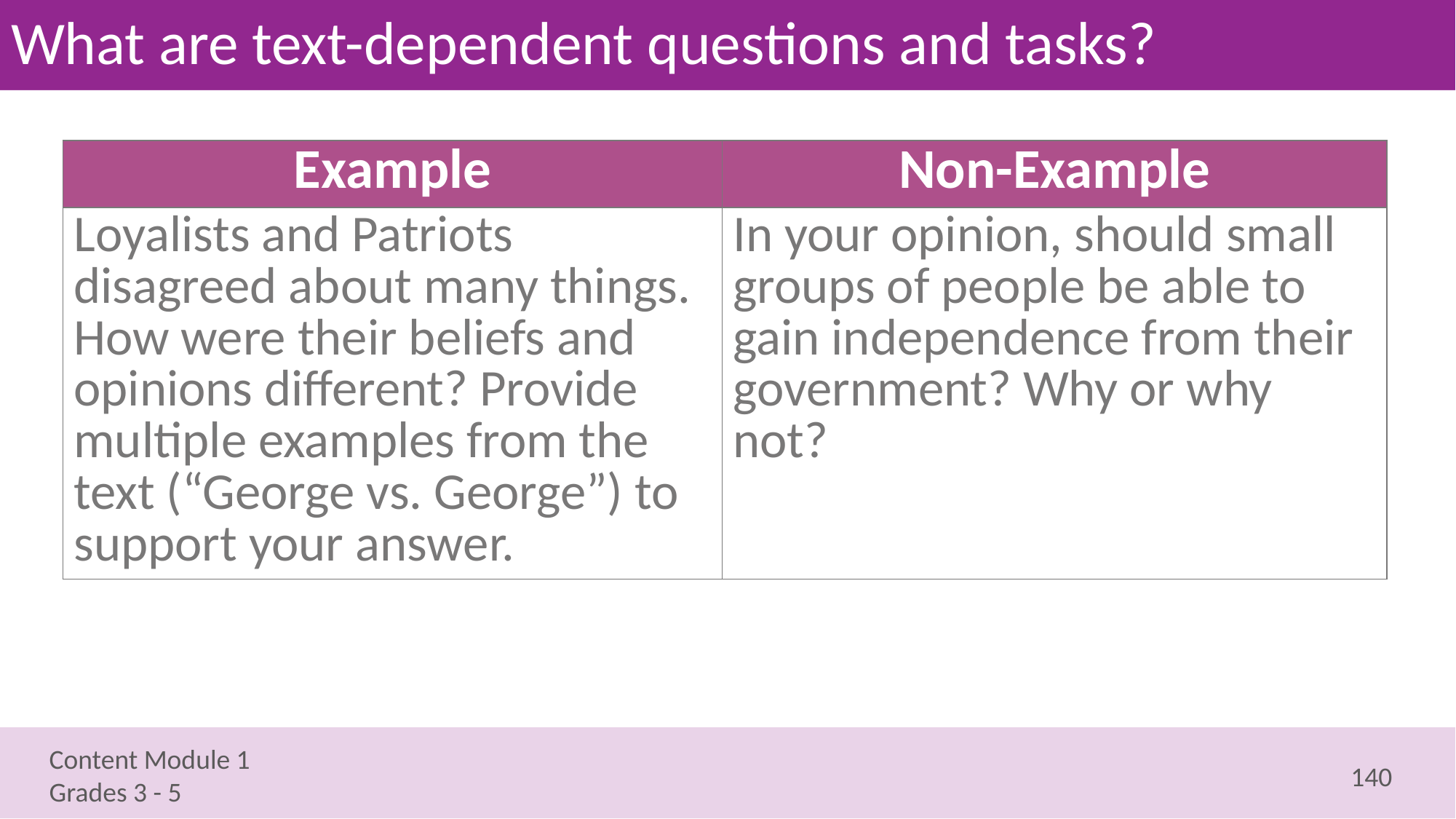

# What are text-dependent questions and tasks?
| Example | Non-Example |
| --- | --- |
| Loyalists and Patriots disagreed about many things. How were their beliefs and opinions different? Provide multiple examples from the text (“George vs. George”) to support your answer. | In your opinion, should small groups of people be able to gain independence from their government? Why or why not? |
140